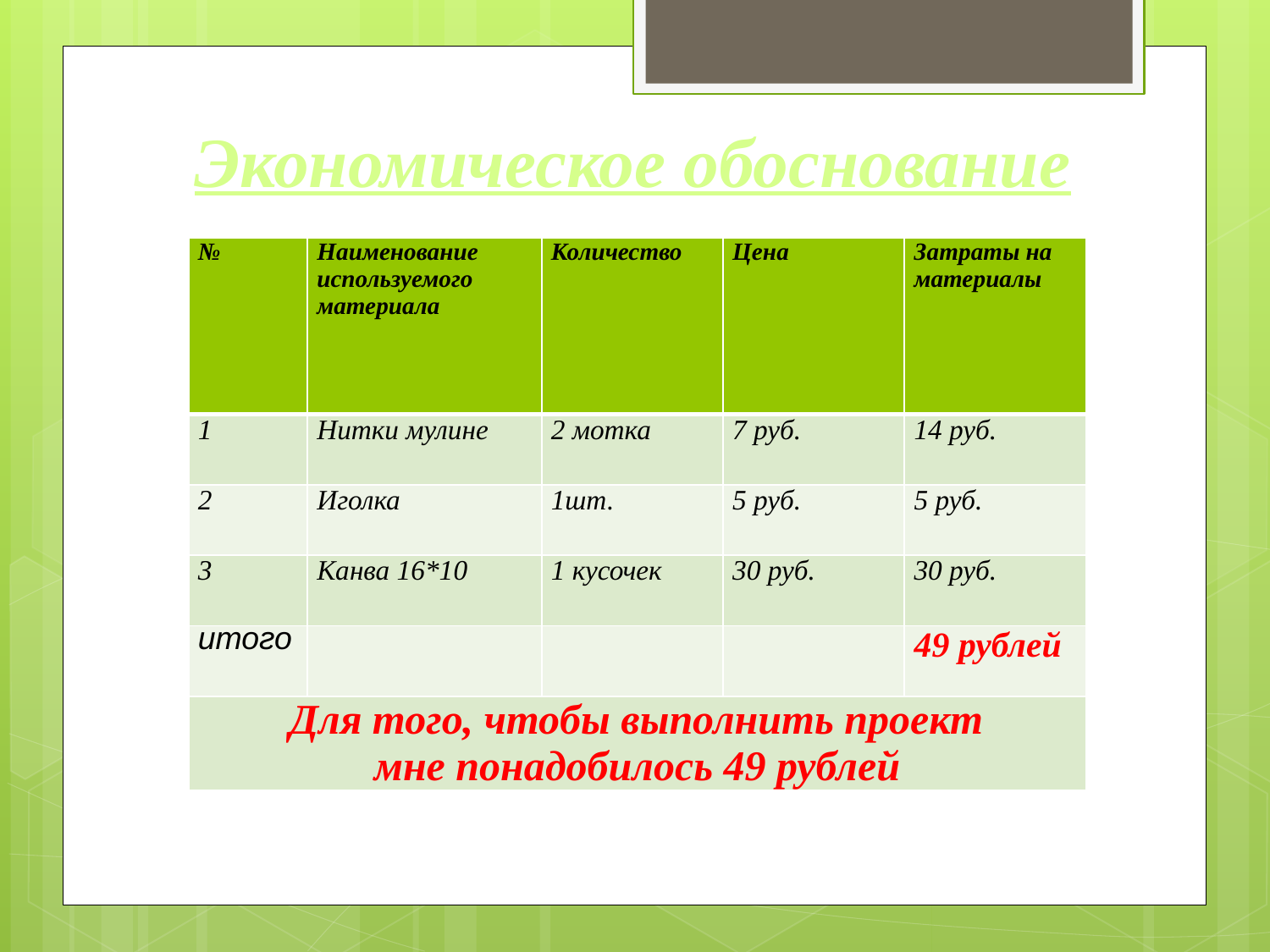

# Экономическое обоснование
| № | Наименование используемого материала | Количество | Цена | Затраты на материалы |
| --- | --- | --- | --- | --- |
| 1 | Нитки мулине | 2 мотка | 7 руб. | 14 руб. |
| 2 | Иголка | 1шт. | 5 руб. | 5 руб. |
| 3 | Канва 16\*10 | 1 кусочек | 30 руб. | 30 руб. |
| итого |  |  |  | 49 рублей |
| Для того, чтобы выполнить проект мне понадобилось 49 рублей |  |  |  |  |